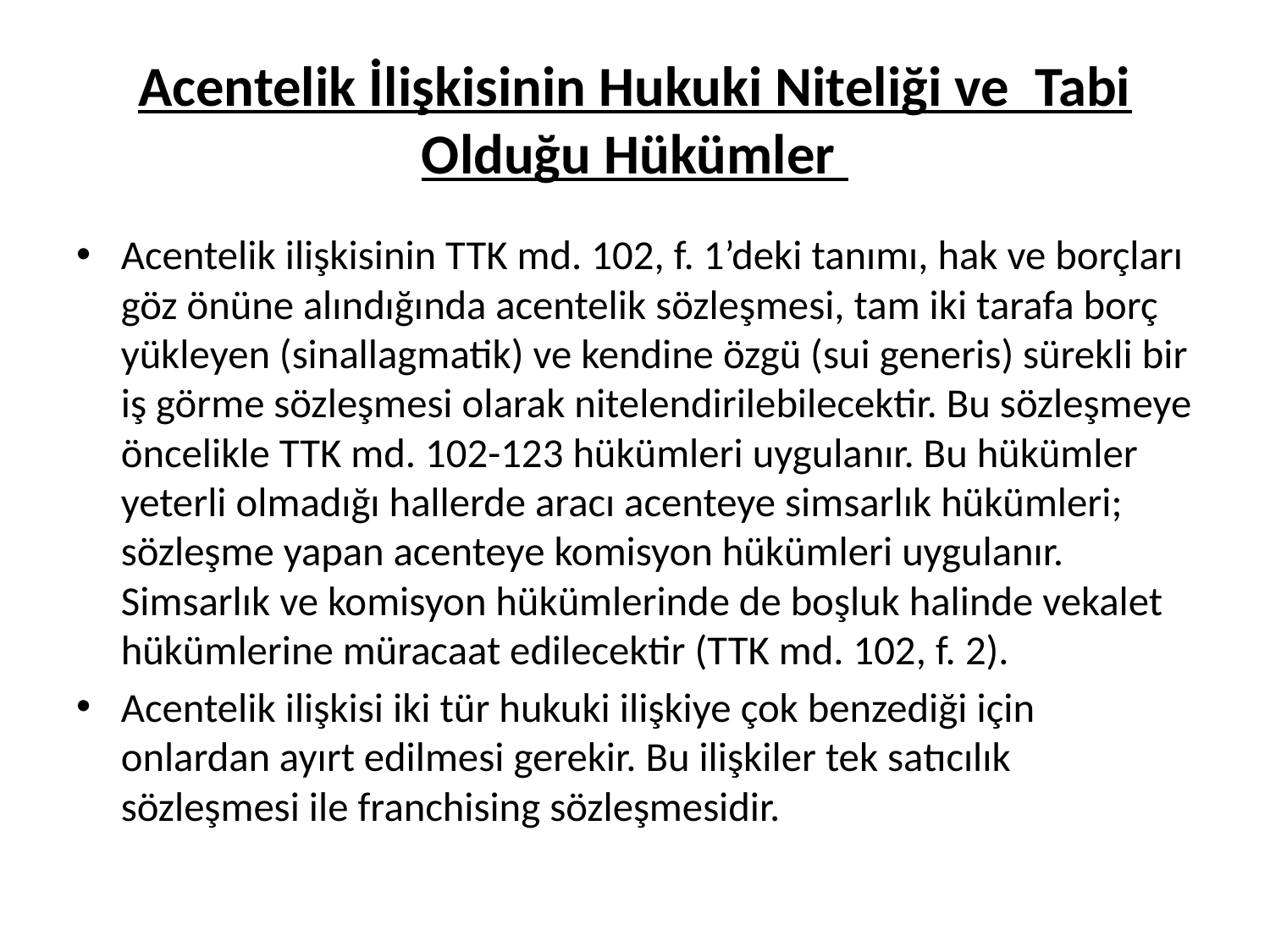

# Acentelik İlişkisinin Hukuki Niteliği ve  Tabi Olduğu Hükümler
Acentelik ilişkisinin TTK md. 102, f. 1’deki tanımı, hak ve borçları göz önüne alındığında acentelik sözleşmesi, tam iki tarafa borç yükleyen (sinallagmatik) ve kendine özgü (sui generis) sürekli bir iş görme sözleşmesi olarak nitelendirilebilecektir. Bu sözleşmeye öncelikle TTK md. 102-123 hükümleri uygulanır. Bu hükümler yeterli olmadığı hallerde aracı acenteye simsarlık hükümleri; sözleşme yapan acenteye komisyon hükümleri uygulanır. Simsarlık ve komisyon hükümlerinde de boşluk halinde vekalet hükümlerine müracaat edilecektir (TTK md. 102, f. 2).
Acentelik ilişkisi iki tür hukuki ilişkiye çok benzediği için onlardan ayırt edilmesi gerekir. Bu ilişkiler tek satıcılık sözleşmesi ile franchising sözleşmesidir.